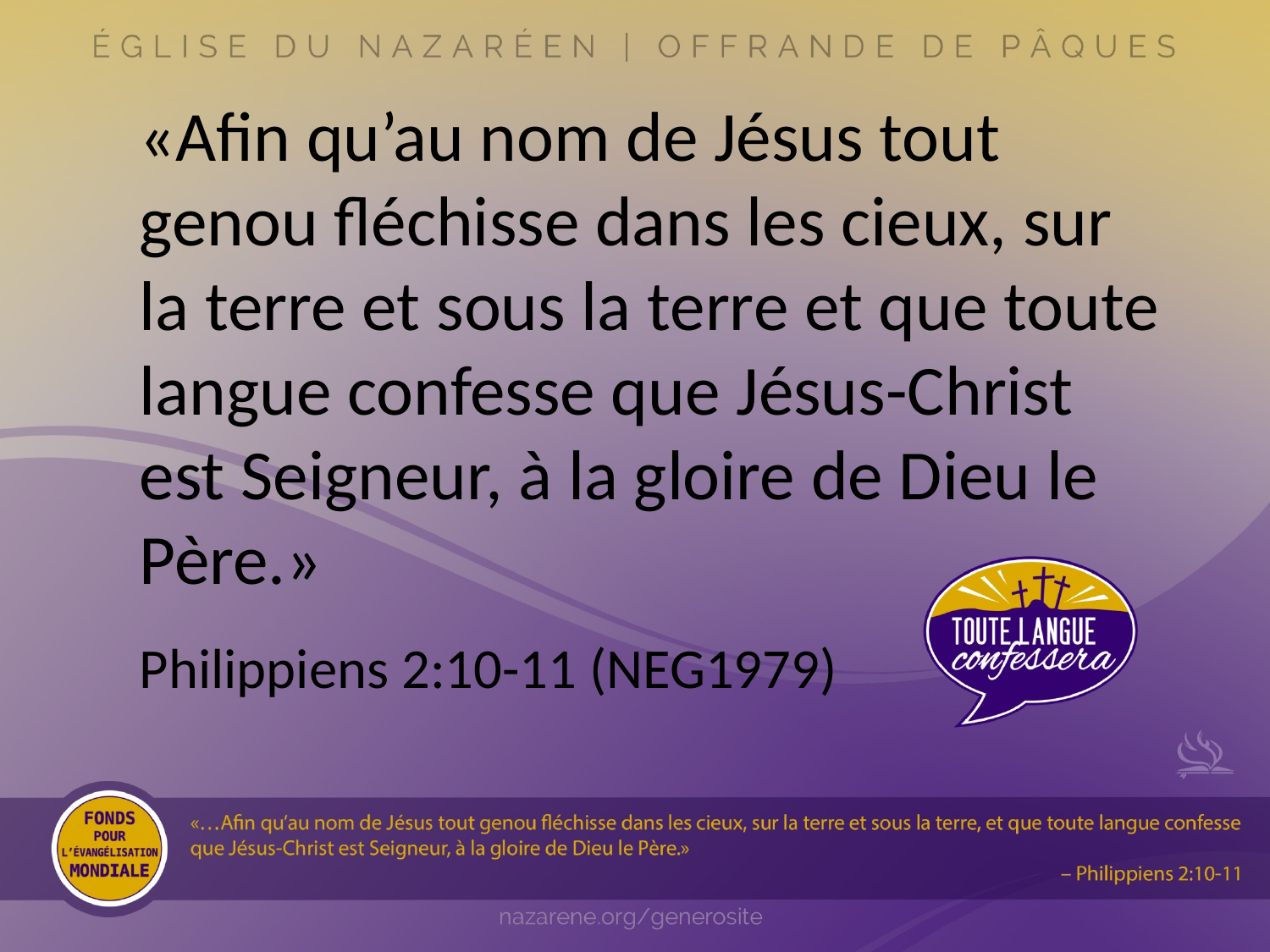

«Afin qu’au nom de Jésus tout genou fléchisse dans les cieux, sur la terre et sous la terre et que toute langue confesse que Jésus-Christ est Seigneur, à la gloire de Dieu le Père.»
Philippiens 2:10-11 (NEG1979)